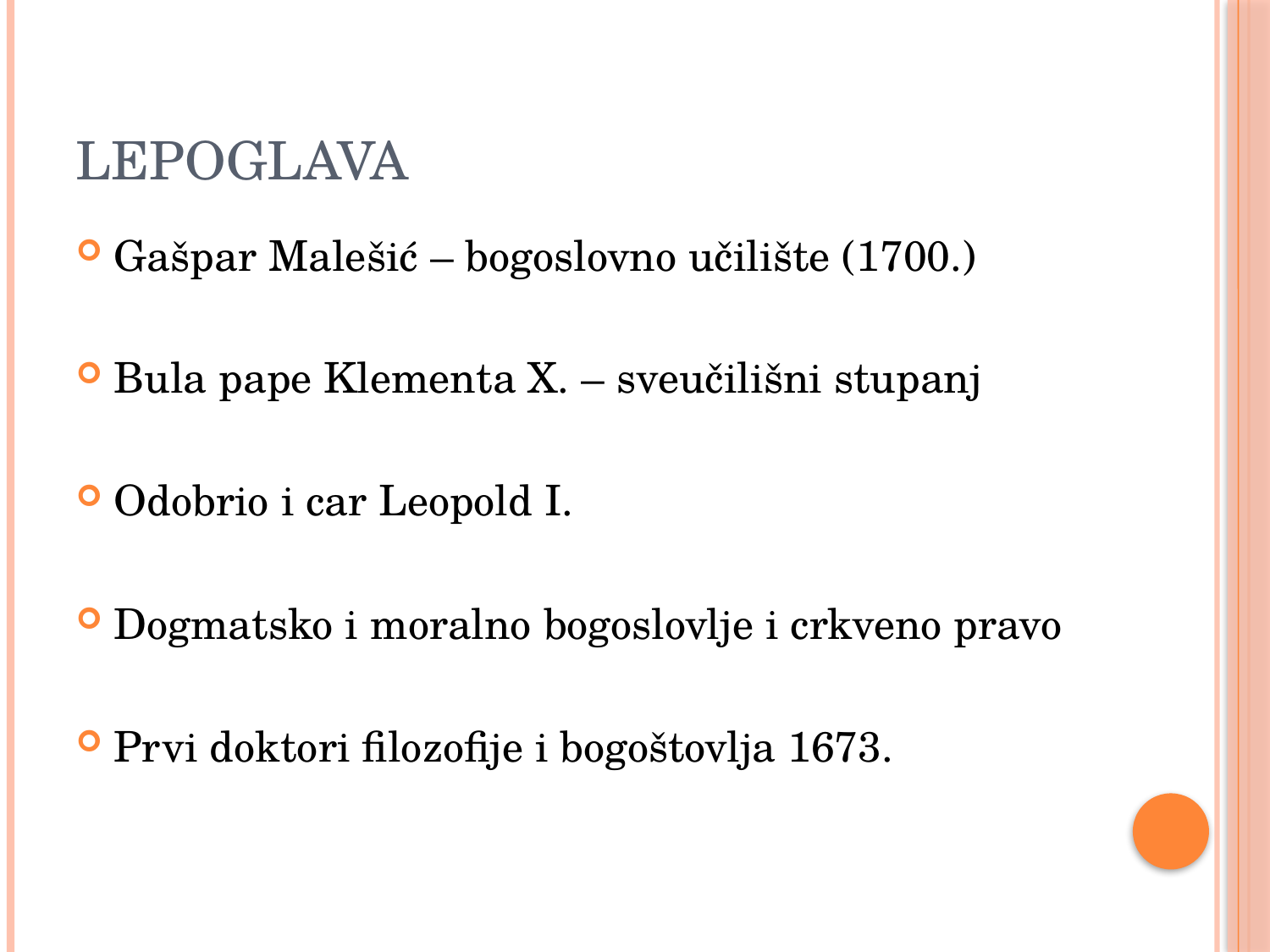

# lepoglava
Gašpar Malešić – bogoslovno učilište (1700.)

Bula pape Klementa X. – sveučilišni stupanj

Odobrio i car Leopold I.

Dogmatsko i moralno bogoslovlje i crkveno pravo

Prvi doktori filozofije i bogoštovlja 1673.